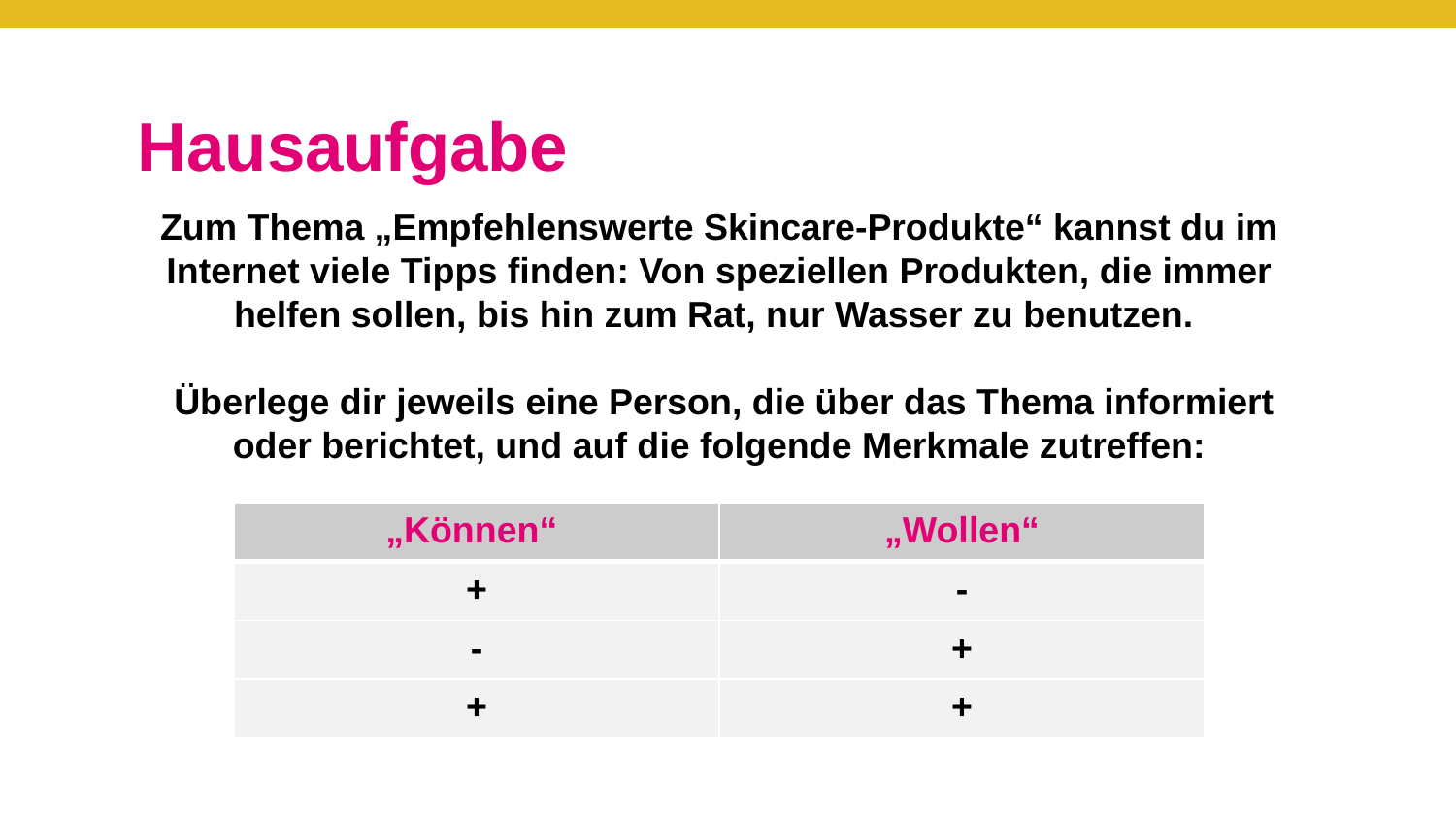

# Hausaufgabe
Zum Thema „Empfehlenswerte Skincare-Produkte“ kannst du im Internet viele Tipps finden: Von speziellen Produkten, die immer helfen sollen, bis hin zum Rat, nur Wasser zu benutzen.

 Überlege dir jeweils eine Person, die über das Thema informiert oder berichtet, und auf die folgende Merkmale zutreffen:

| „Können“ | „Wollen“ |
| --- | --- |
| + | - |
| - | + |
| + | + |